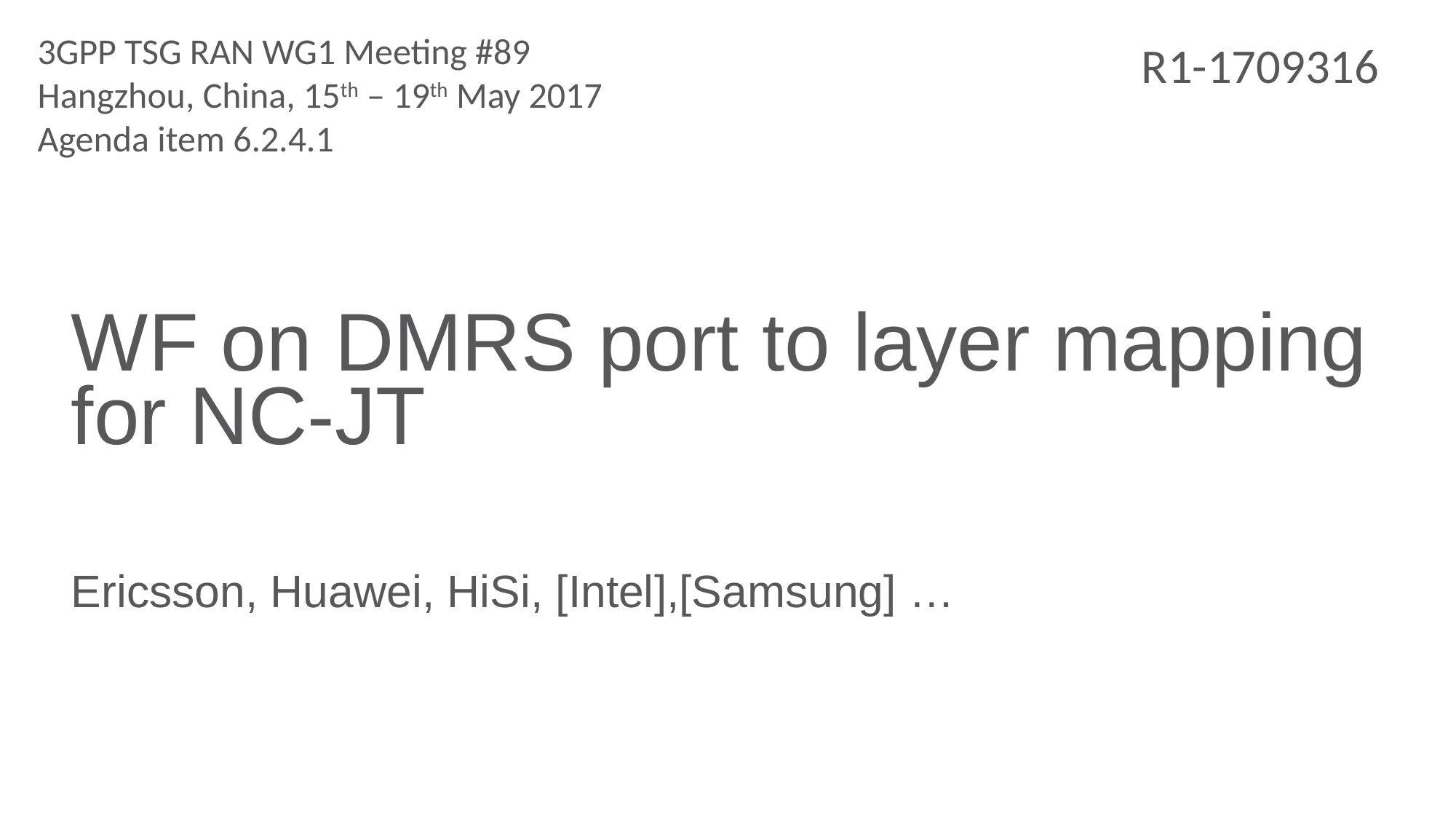

3GPP TSG RAN WG1 Meeting #89
Hangzhou, China, 15th – 19th May 2017
Agenda item 6.2.4.1
R1-1709316
# WF on DMRS port to layer mapping for NC-JT
Ericsson, Huawei, HiSi, [Intel],[Samsung] …